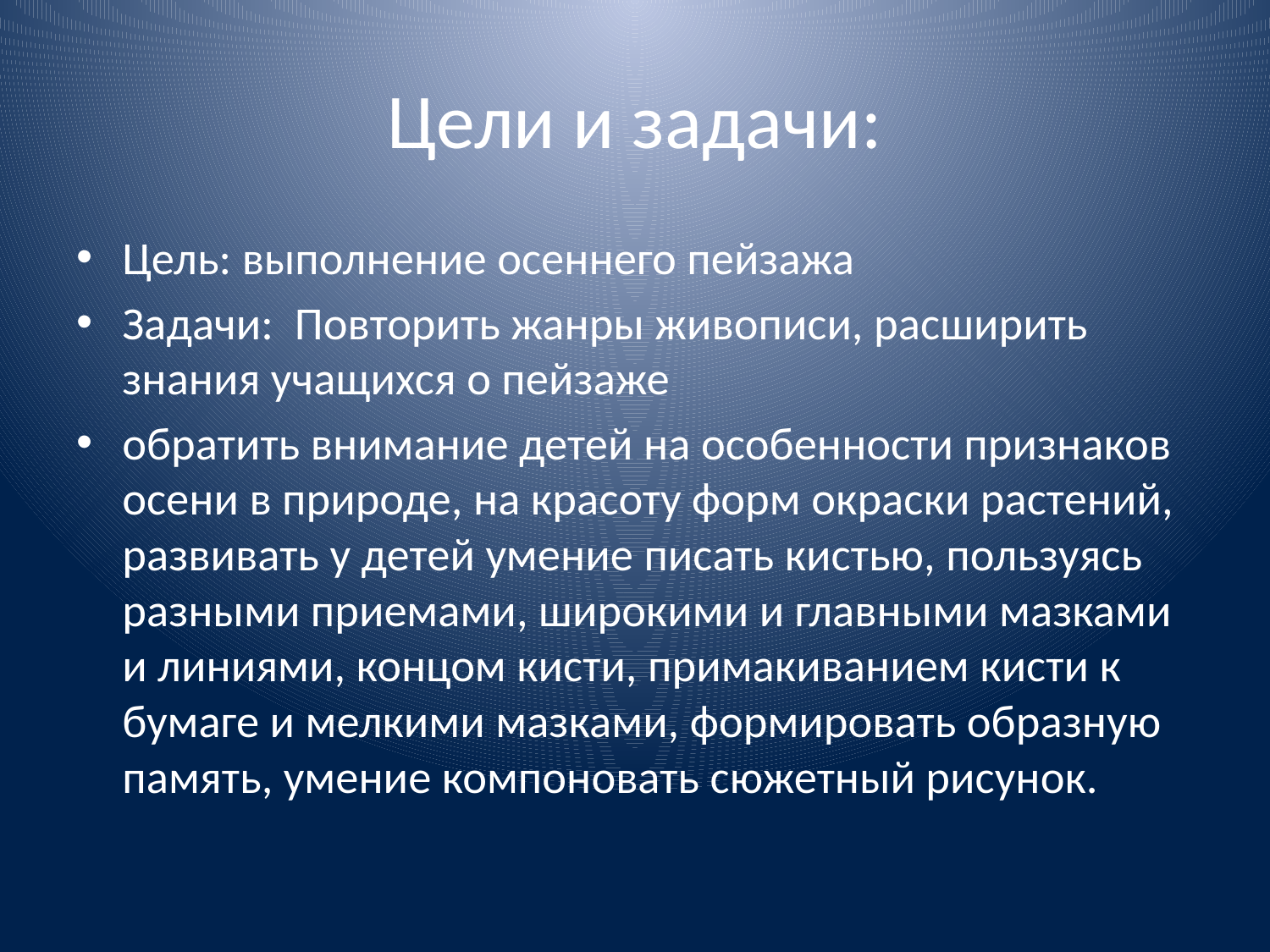

# Цели и задачи:
Цель: выполнение осеннего пейзажа
Задачи:  Повторить жанры живописи, расширить знания учащихся о пейзаже
обратить внимание детей на особенности признаков осени в природе, на красоту форм окраски растений, развивать у детей умение писать кистью, пользуясь разными приемами, широкими и главными мазками и линиями, концом кисти, примакиванием кисти к бумаге и мелкими мазками, формировать образную память, умение компоновать сюжетный рисунок.